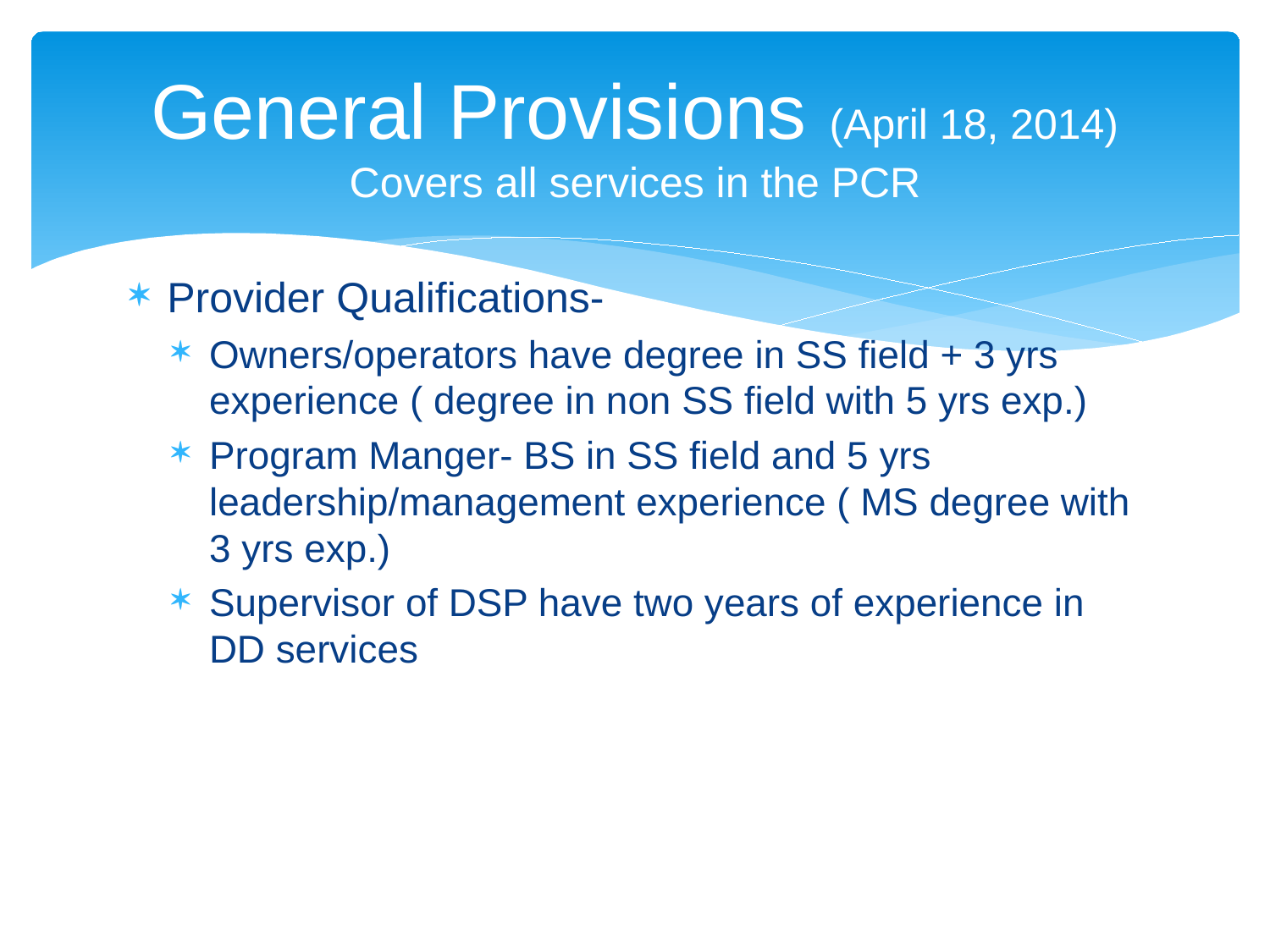

# General Provisions (April 18, 2014) Covers all services in the PCR
Provider Qualifications-
Owners/operators have degree in SS field + 3 yrs  experience ( degree in non SS field with 5 yrs exp.)
Program Manger- BS in SS field and 5 yrs leadership/management experience ( MS degree with 3 yrs exp.)
Supervisor of DSP have two years of experience in DD services